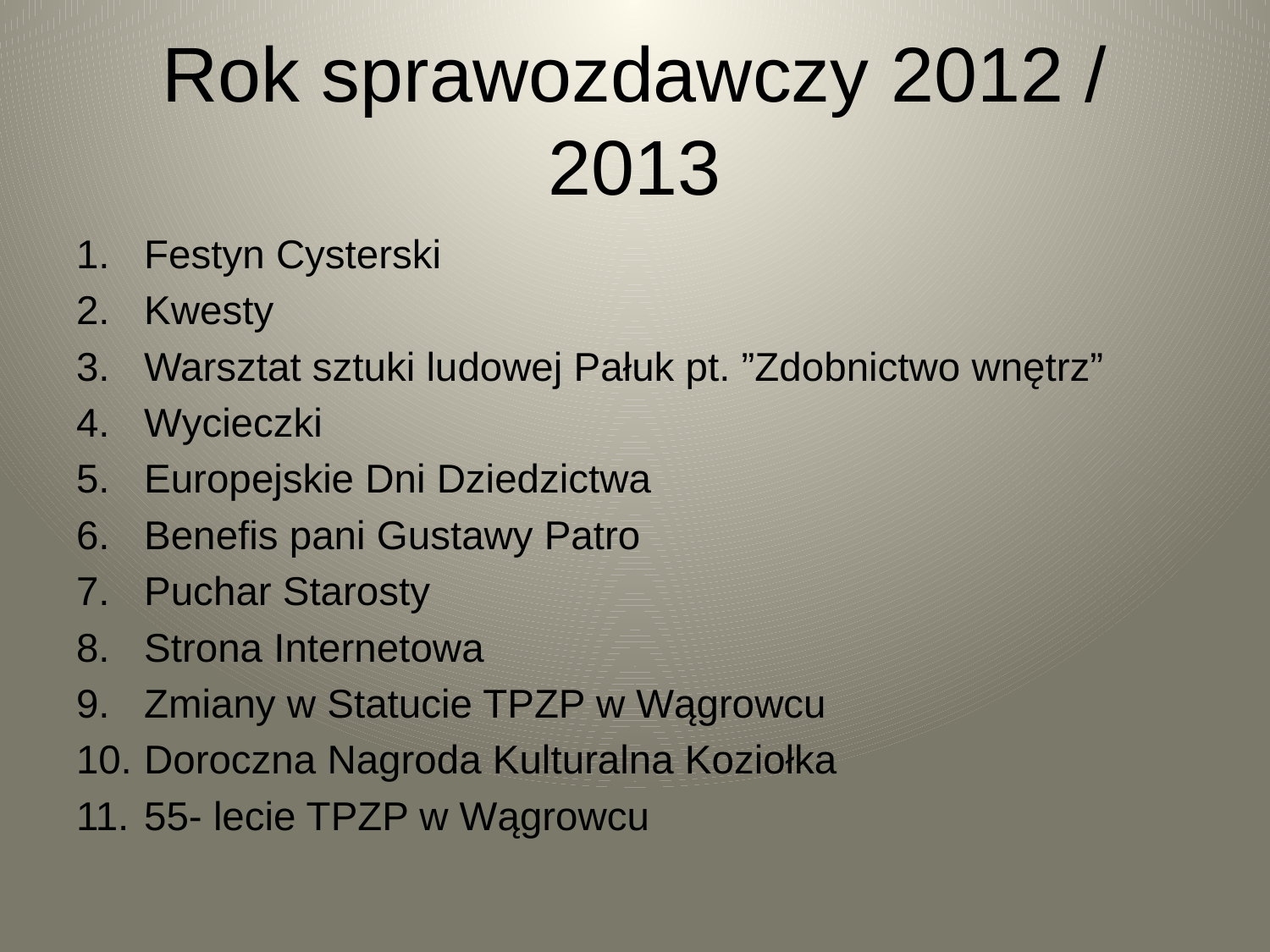

# Rok sprawozdawczy 2012 / 2013
Festyn Cysterski
Kwesty
Warsztat sztuki ludowej Pałuk pt. ”Zdobnictwo wnętrz”
Wycieczki
Europejskie Dni Dziedzictwa
Benefis pani Gustawy Patro
Puchar Starosty
Strona Internetowa
Zmiany w Statucie TPZP w Wągrowcu
Doroczna Nagroda Kulturalna Koziołka
55- lecie TPZP w Wągrowcu